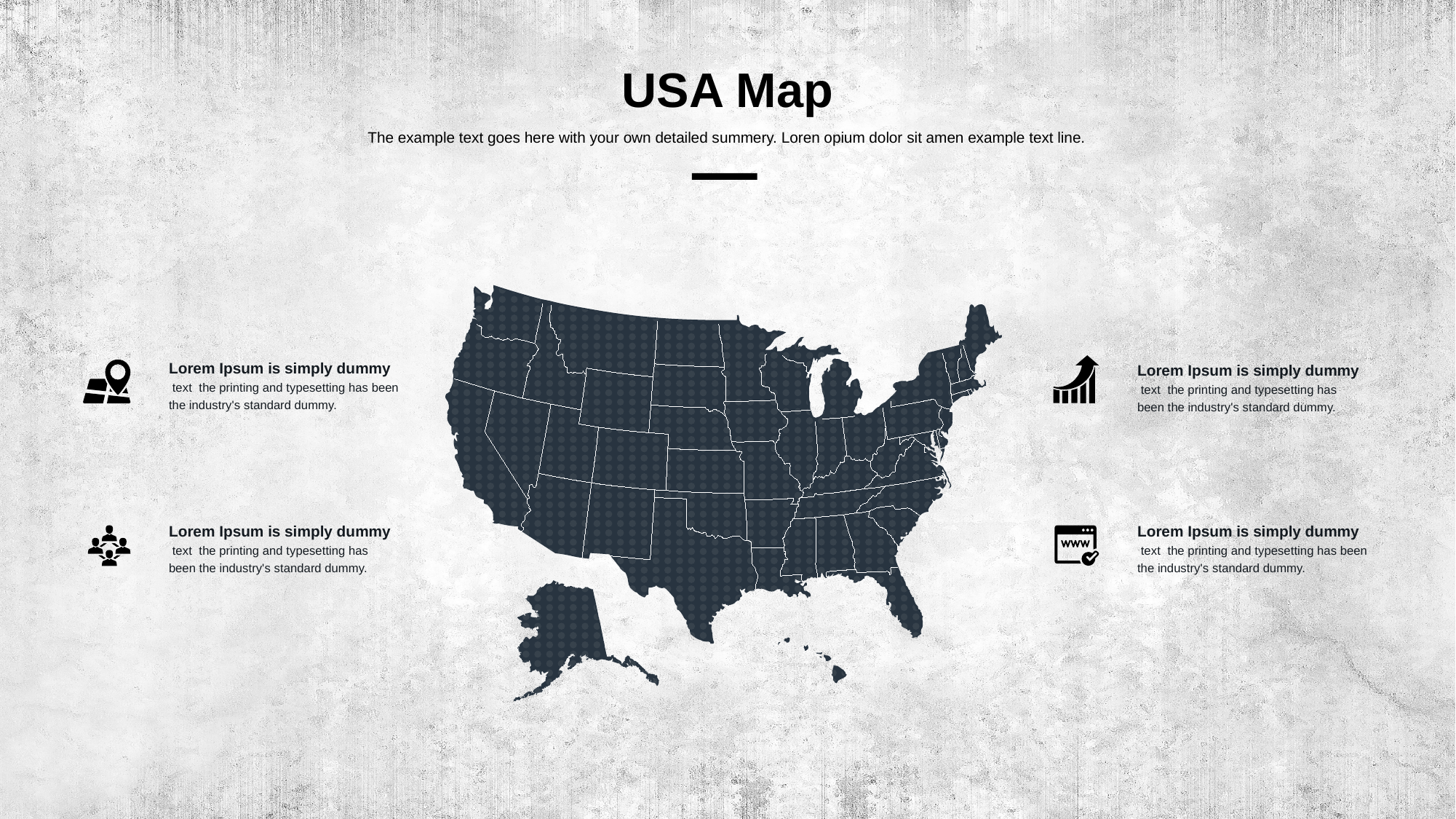

USA Map
The example text goes here with your own detailed summery. Loren opium dolor sit amen example text line.

Lorem Ipsum is simply dummy
 text  the printing and typesetting has been the industry's standard dummy.

Lorem Ipsum is simply dummy
 text  the printing and typesetting has been the industry's standard dummy.
Lorem Ipsum is simply dummy
 text  the printing and typesetting has been the industry's standard dummy.

Lorem Ipsum is simply dummy
 text  the printing and typesetting has been the industry's standard dummy.